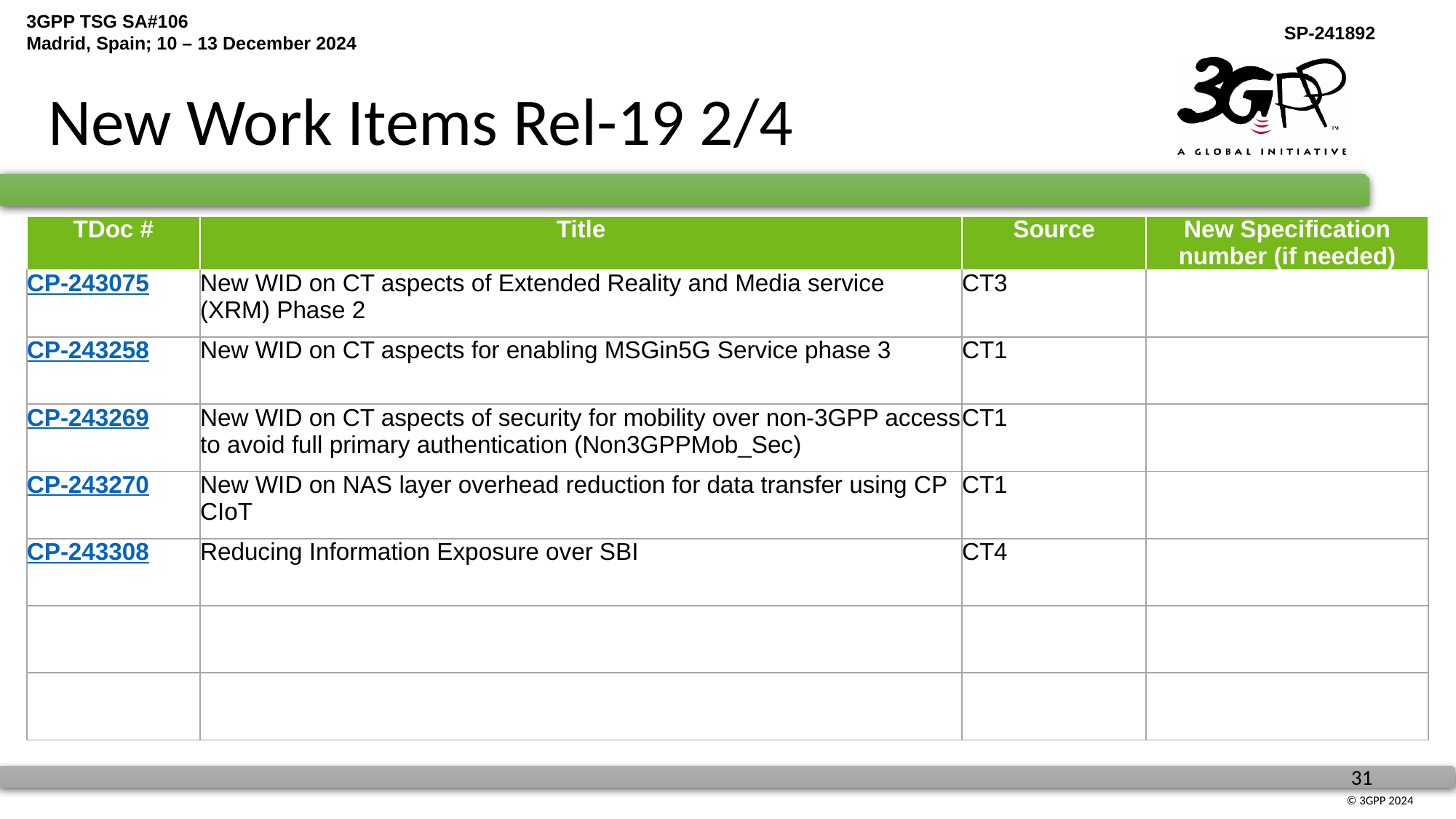

# New Work Items Rel-19 2/4
| TDoc # | Title | Source | New Specification number (if needed) |
| --- | --- | --- | --- |
| CP-243075 | New WID on CT aspects of Extended Reality and Media service (XRM) Phase 2 | CT3 |  |
| CP-243258 | New WID on CT aspects for enabling MSGin5G Service phase 3 | CT1 |  |
| CP-243269 | New WID on CT aspects of security for mobility over non-3GPP access to avoid full primary authentication (Non3GPPMob\_Sec) | CT1 |  |
| CP-243270 | New WID on NAS layer overhead reduction for data transfer using CP CIoT | CT1 |  |
| CP-243308 | Reducing Information Exposure over SBI | CT4 |  |
|  |  |  |  |
|  |  |  |  |